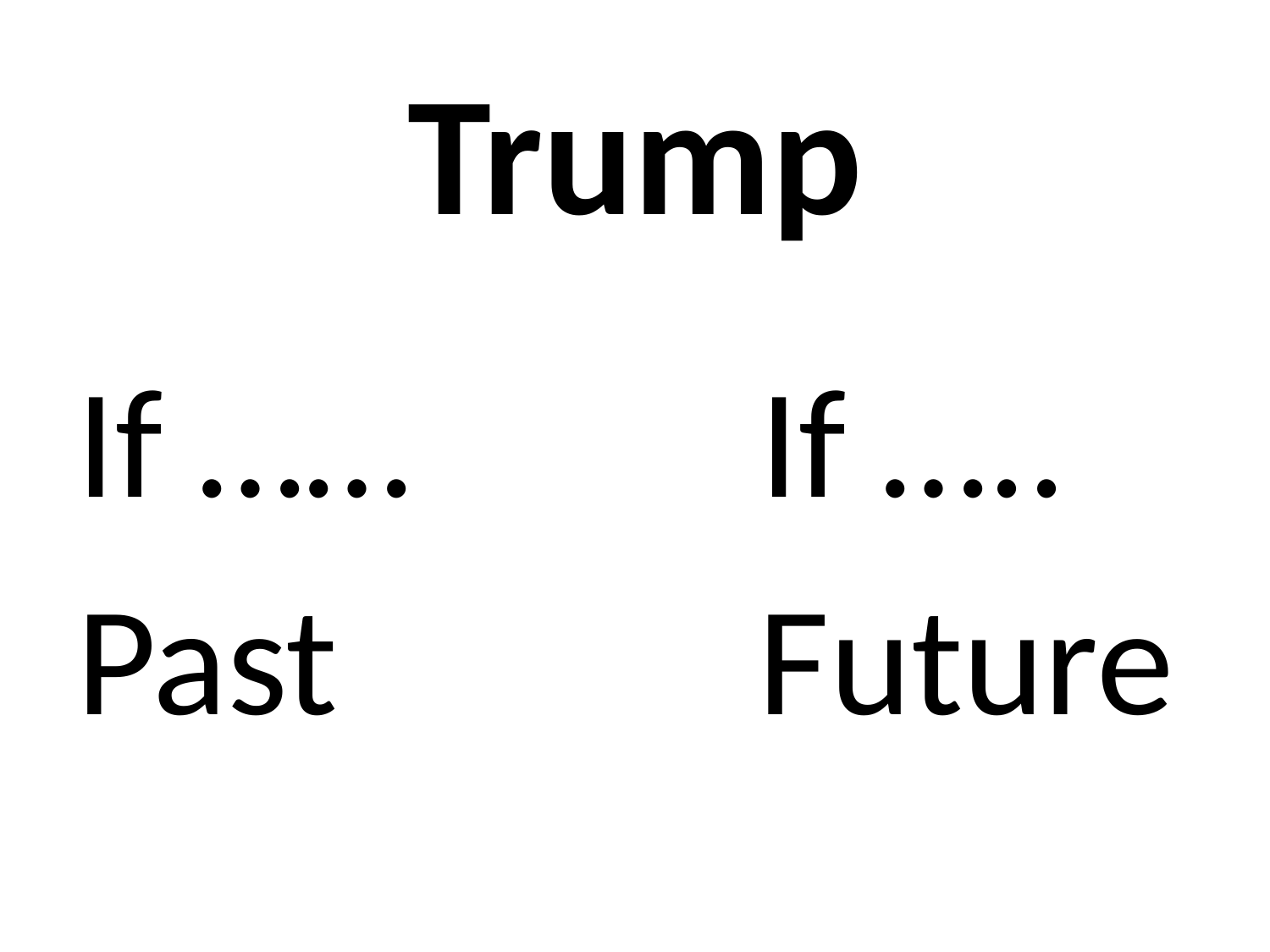

# Trump
If ……		     If …..
Past            Future